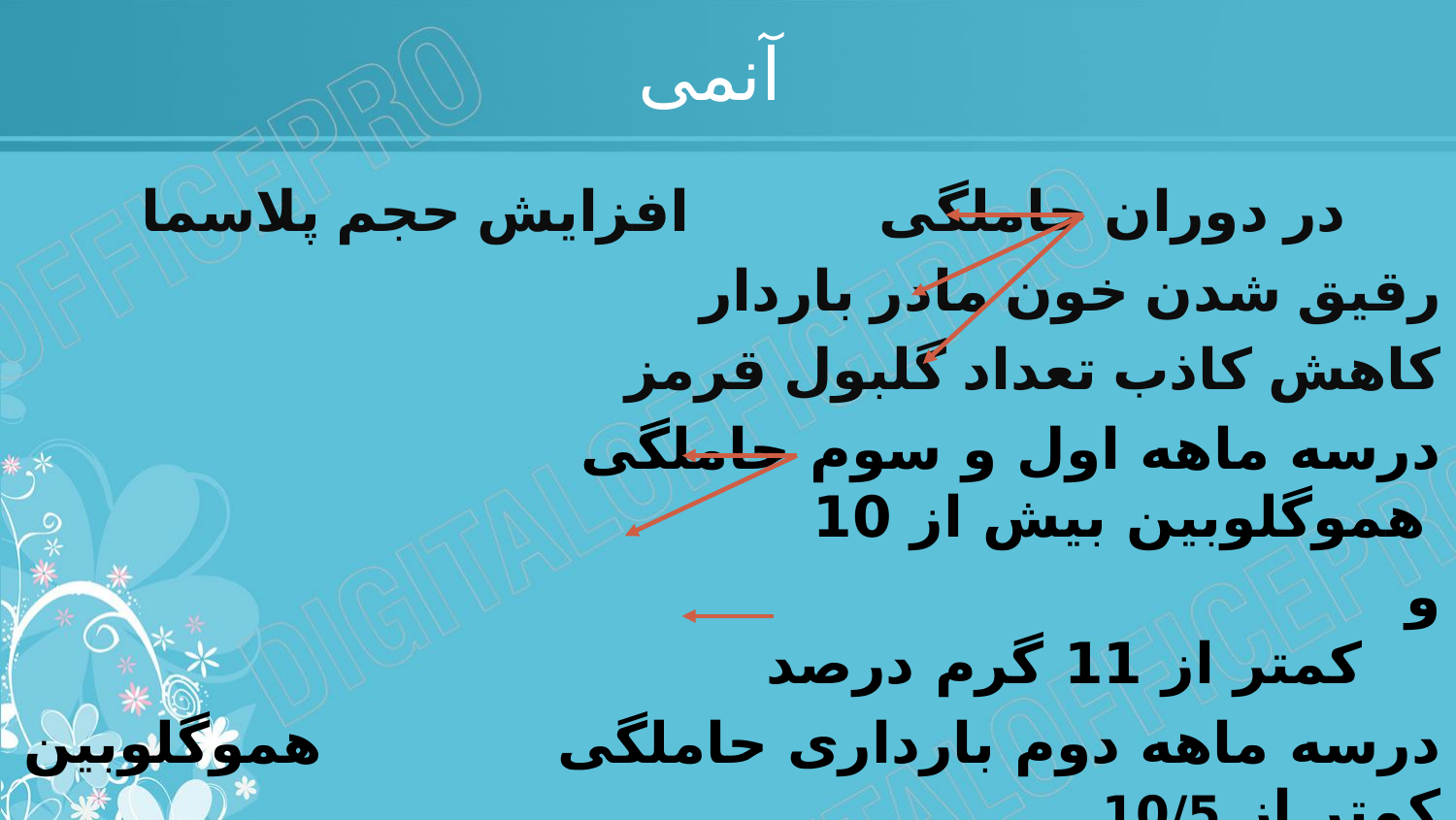

# آنمی
در دوران حاملگی            افزایش حجم پلاسما
                                    رقیق شدن خون مادر باردار
                                   کاهش کاذب تعداد گلبول قرمز
  درسه ماهه اول و سوم حاملگی            هموگلوبین بیش از 10
                                                                    و کمتر از 11 گرم درصد
درسه ماهه دوم بارداری حاملگی            هموگلوبین کمتر از 10/5